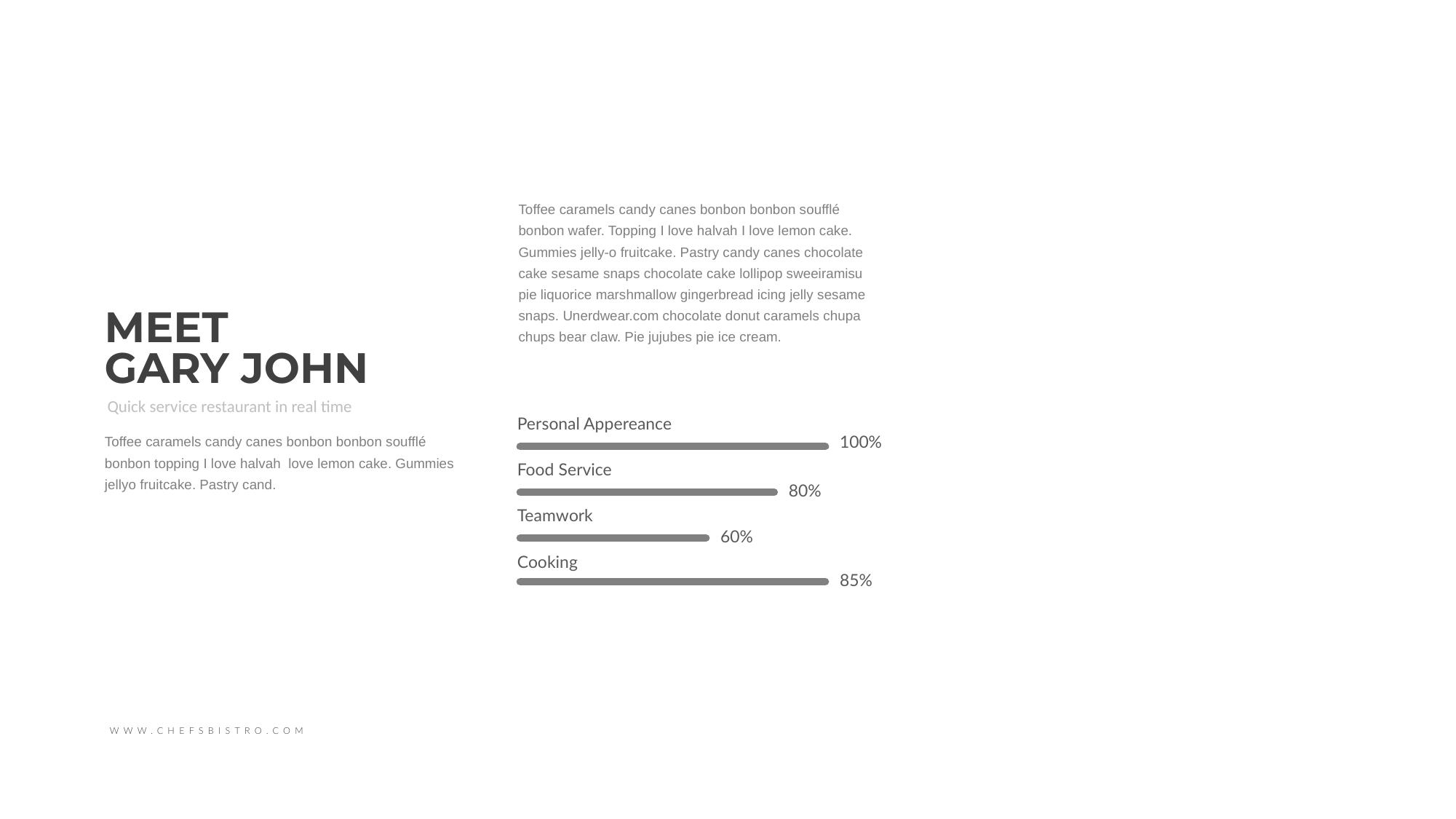

Toffee caramels candy canes bonbon bonbon soufflé bonbon wafer. Topping I love halvah I love lemon cake. Gummies jelly-o fruitcake. Pastry candy canes chocolate cake sesame snaps chocolate cake lollipop sweeiramisu pie liquorice marshmallow gingerbread icing jelly sesame snaps. Unerdwear.com chocolate donut caramels chupa chups bear claw. Pie jujubes pie ice cream.

MEET
GARY JOHN
Quick service restaurant in real time
Personal Appereance
100%
Food Service
80%
Teamwork
60%
Cooking
85%
Toffee caramels candy canes bonbon bonbon soufflé bonbon topping I love halvah  love lemon cake. Gummies jellyo fruitcake. Pastry cand.
WWW.CHEFSBISTRO.COM